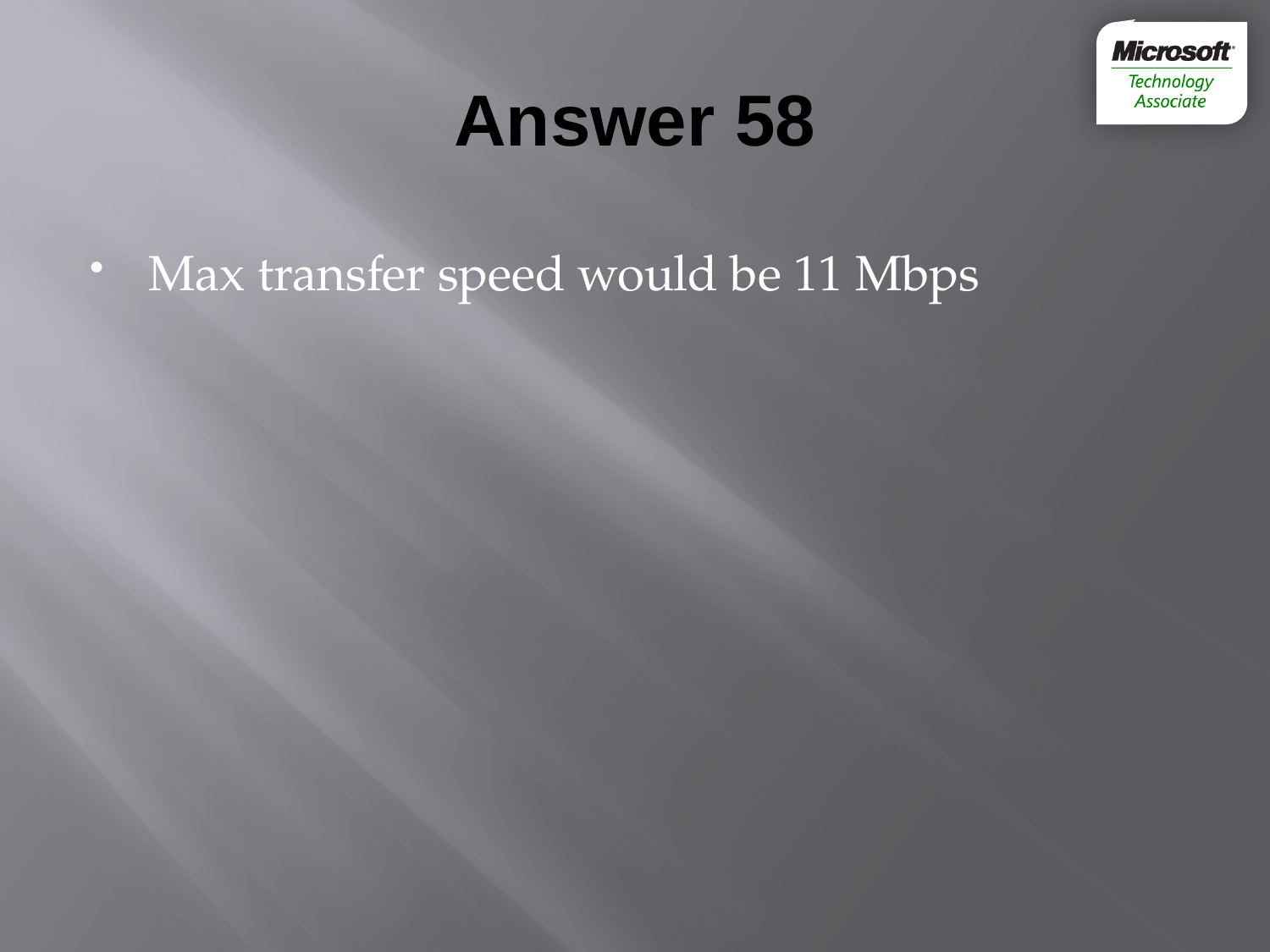

# Answer 58
Max transfer speed would be 11 Mbps